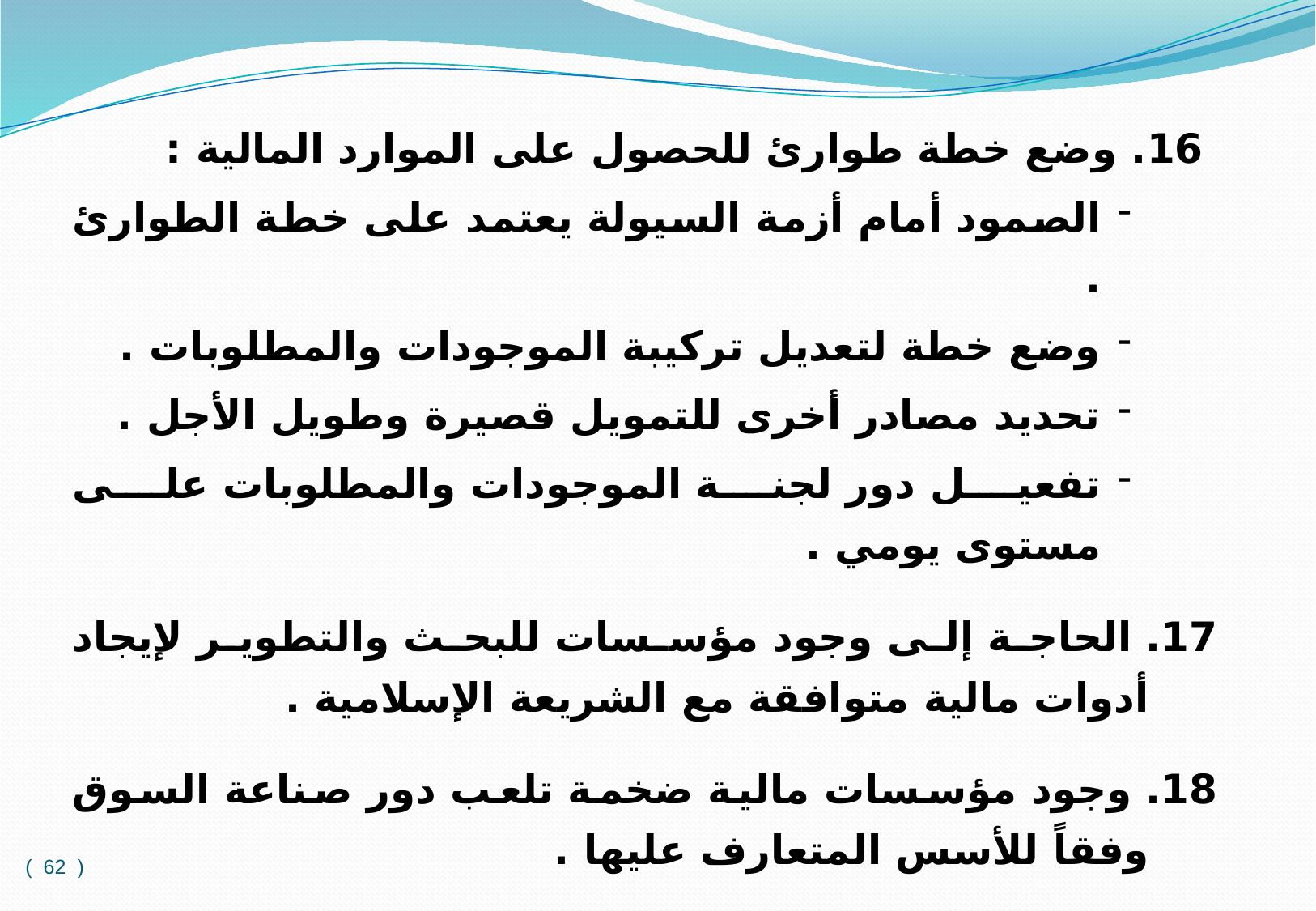

16. وضع خطة طوارئ للحصول على الموارد المالية :
الصمود أمام أزمة السيولة يعتمد على خطة الطوارئ .
وضع خطة لتعديل تركيبة الموجودات والمطلوبات .
تحديد مصادر أخرى للتمويل قصيرة وطويل الأجل .
تفعيل دور لجنة الموجودات والمطلوبات على مستوى يومي .

17. الحاجة إلى وجود مؤسسات للبحث والتطوير لإيجاد أدوات مالية متوافقة مع الشريعة الإسلامية .

18. وجود مؤسسات مالية ضخمة تلعب دور صناعة السوق وفقاً للأسس المتعارف عليها .
(  62  )